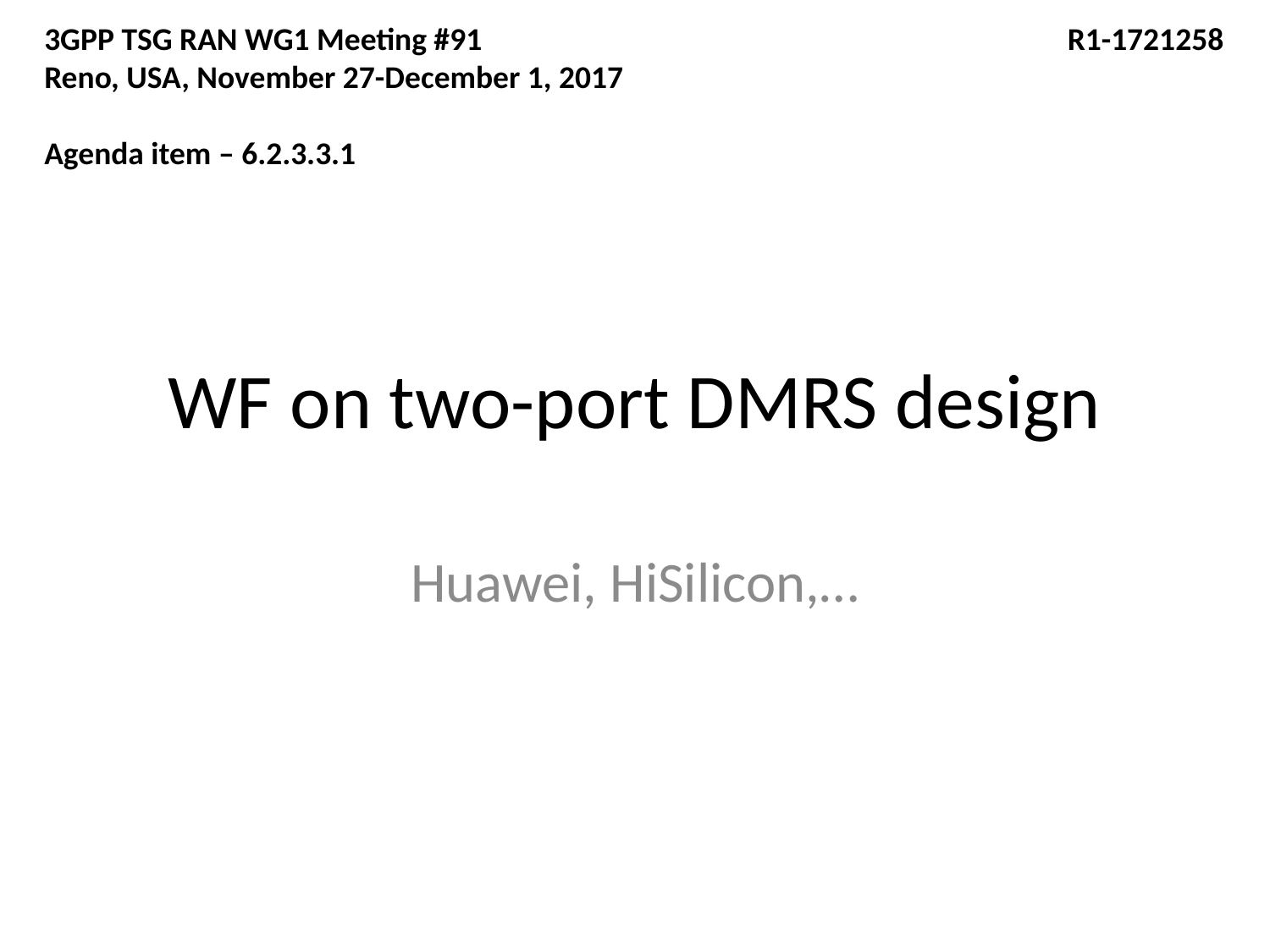

3GPP TSG RAN WG1 Meeting #91					 R1-1721258
Reno, USA, November 27-December 1, 2017

Agenda item – 6.2.3.3.1
# WF on two-port DMRS design
Huawei, HiSilicon,…